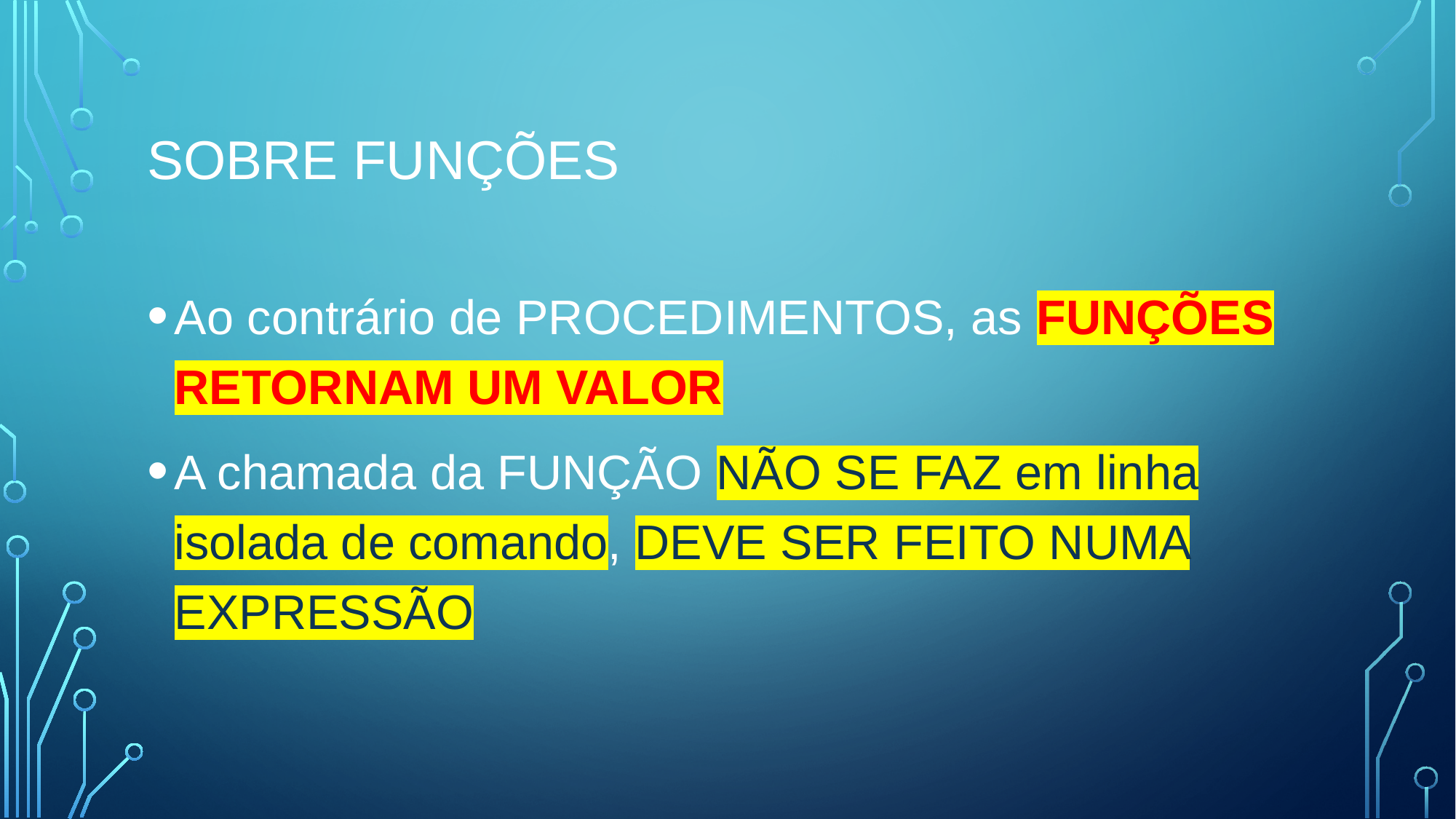

# Sobre funções
Ao contrário de PROCEDIMENTOS, as FUNÇÕES RETORNAM UM VALOR
A chamada da FUNÇÃO NÃO SE FAZ em linha isolada de comando, DEVE SER FEITO NUMA EXPRESSÃO